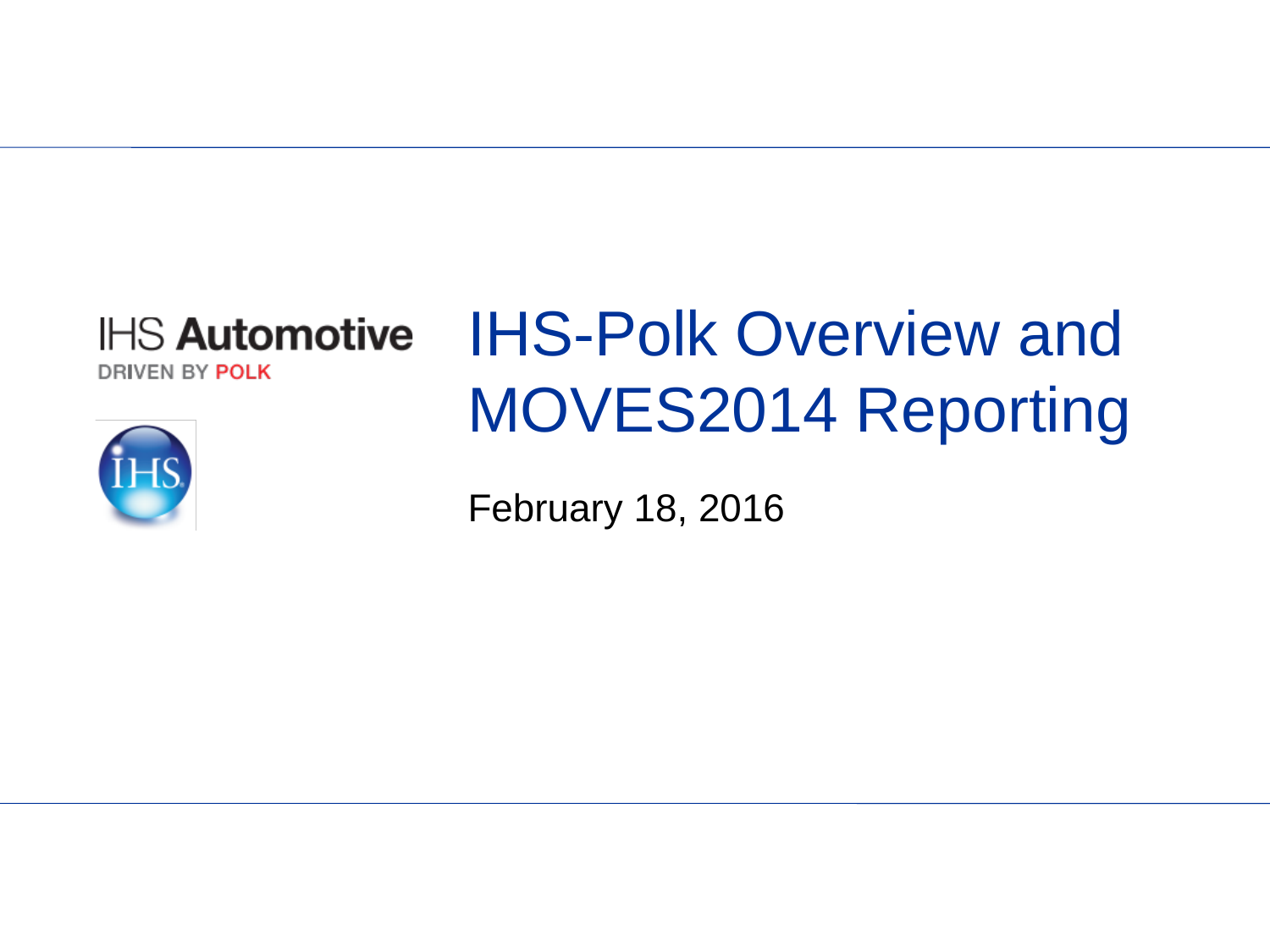

# IHS-Polk Overview and MOVES2014 Reporting
February 18, 2016